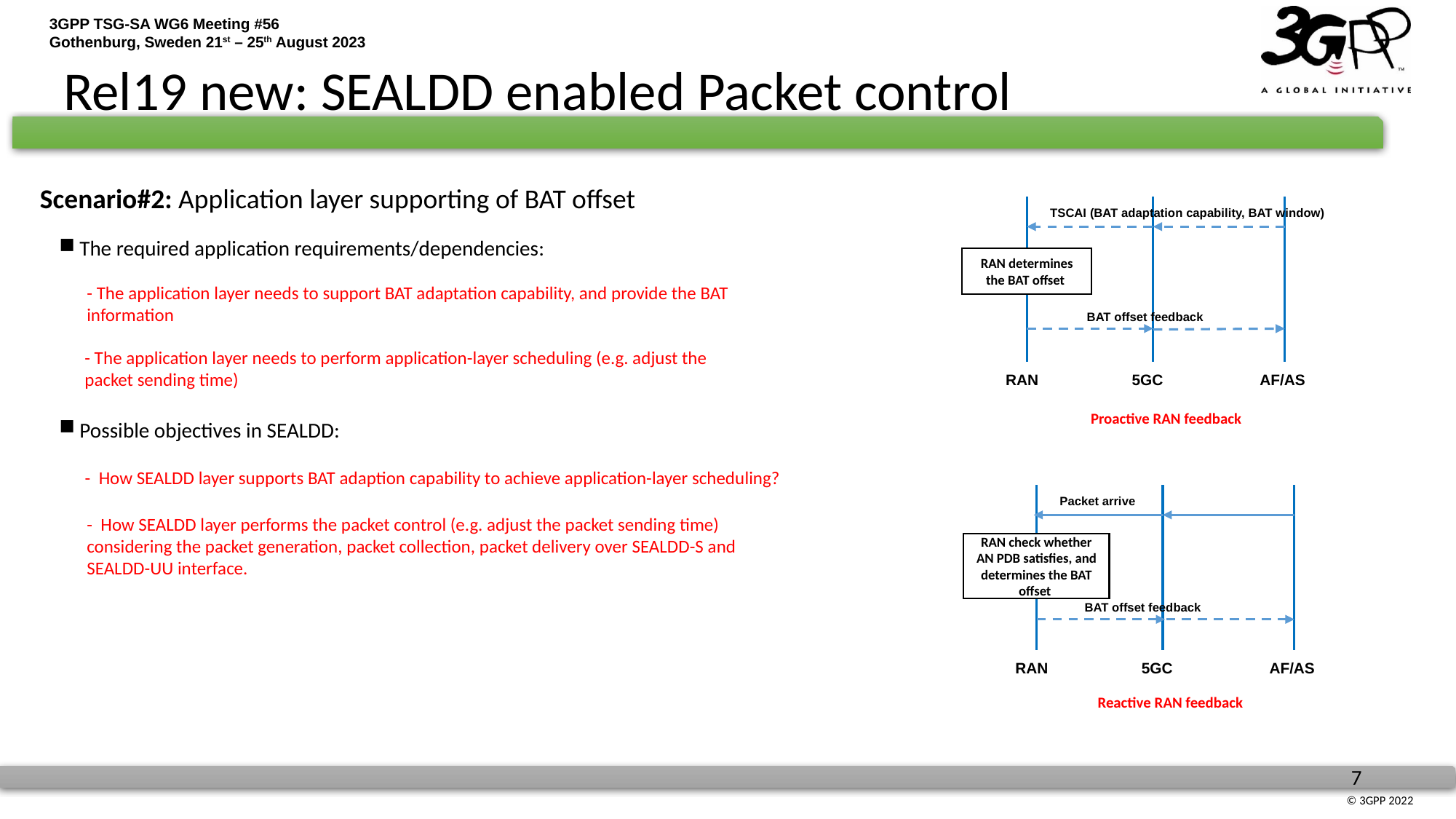

# Rel19 new: SEALDD enabled Packet control
Scenario#2: Application layer supporting of BAT offset
TSCAI (BAT adaptation capability, BAT window)
The required application requirements/dependencies:
RAN determines the BAT offset
- The application layer needs to support BAT adaptation capability, and provide the BAT information
BAT offset feedback
- The application layer needs to perform application-layer scheduling (e.g. adjust the packet sending time)
AF/AS
5GC
RAN
Proactive RAN feedback
Possible objectives in SEALDD:
-  How SEALDD layer supports BAT adaption capability to achieve application-layer scheduling?
Packet arrive
-  How SEALDD layer performs the packet control (e.g. adjust the packet sending time) considering the packet generation, packet collection, packet delivery over SEALDD-S and SEALDD-UU interface.
RAN check whether AN PDB satisfies, and determines the BAT offset
BAT offset feedback
AF/AS
5GC
RAN
Reactive RAN feedback